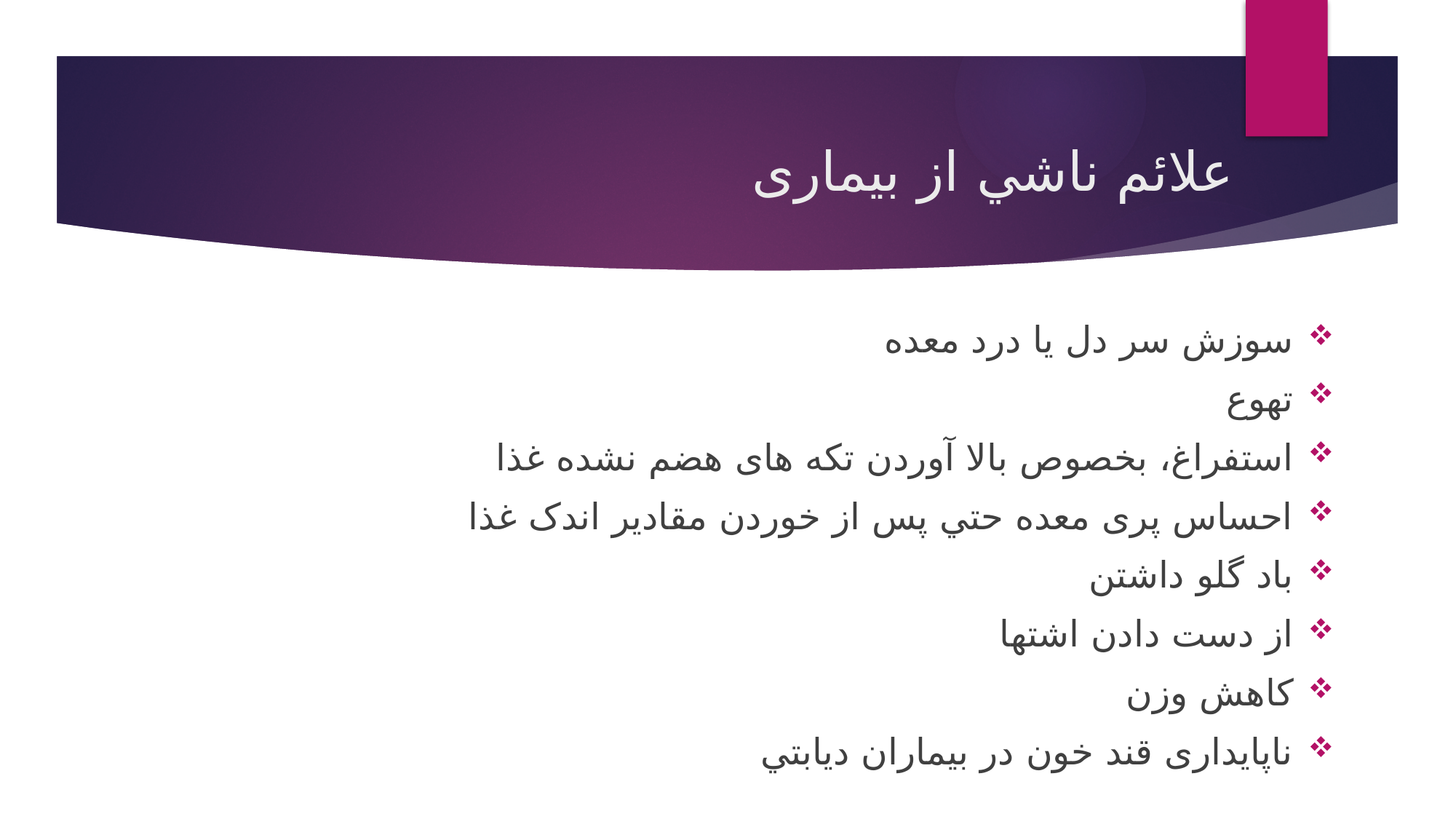

# علائم ناشي از بیماری
سوزش سر دل يا درد معده
تهوع
استفراغ، بخصوص بالا آوردن تکه های هضم نشده غذا
احساس پری معده حتي پس از خوردن مقادير اندک غذا
باد گلو داشتن
از دست دادن اشتها
كاهش وزن
ناپايداری قند خون در بيماران ديابتي